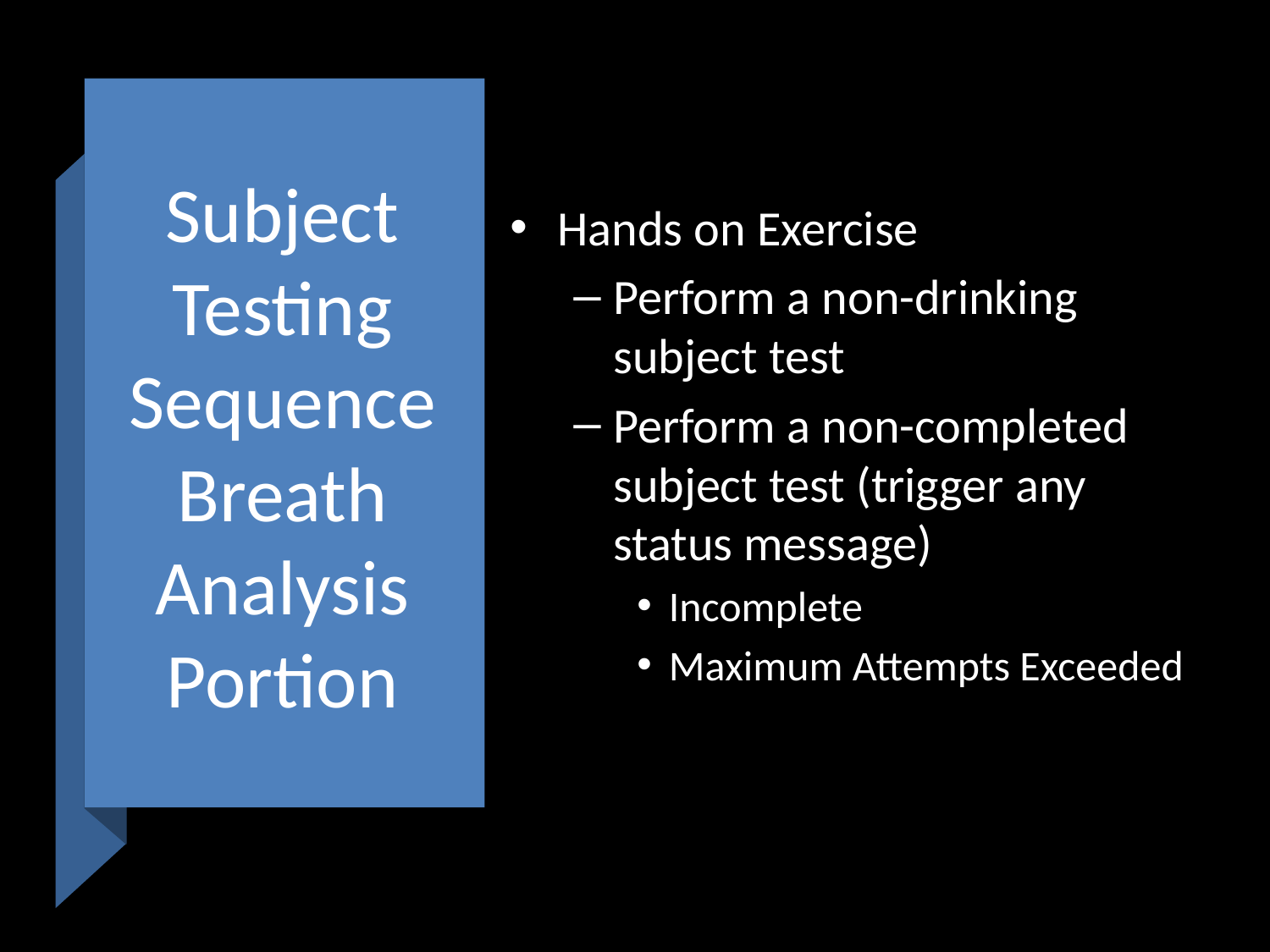

Hands on Exercise
Perform a non-drinking subject test
Perform a non-completed subject test (trigger any status message)
Incomplete
Maximum Attempts Exceeded
# Subject Testing Sequence Breath Analysis Portion
Approved and Issued: 2025.10.01